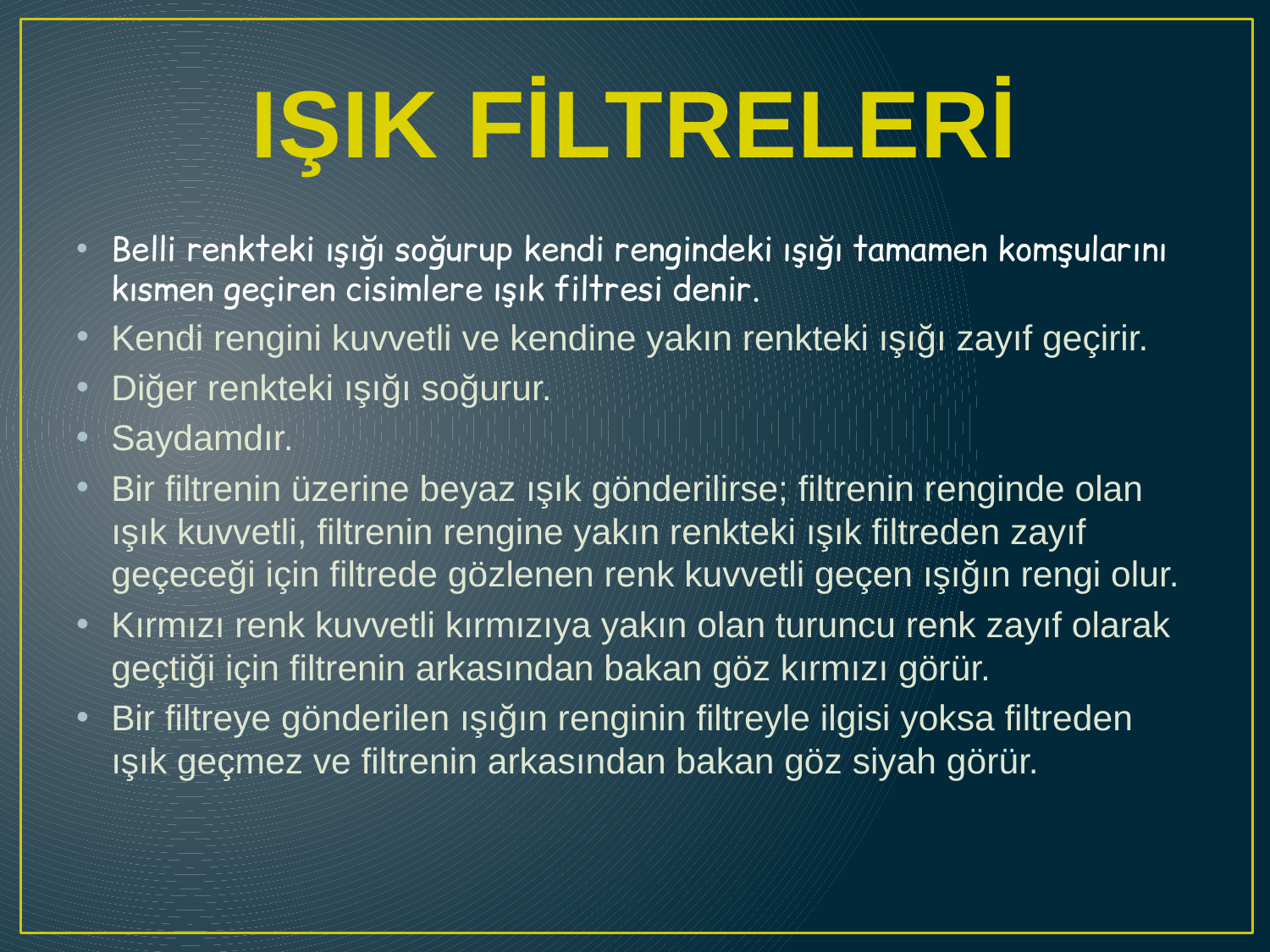

IŞIK FİLTRELERİ
Belli renkteki ışığı soğurup kendi rengindeki ışığı tamamen komşularını kısmen geçiren cisimlere ışık filtresi denir.
Kendi rengini kuvvetli ve kendine yakın renkteki ışığı zayıf geçirir.
Diğer renkteki ışığı soğurur.
Saydamdır.
Bir filtrenin üzerine beyaz ışık gönderilirse; filtrenin renginde olan ışık kuvvetli, filtrenin rengine yakın renkteki ışık filtreden zayıf geçeceği için filtrede gözlenen renk kuvvetli geçen ışığın rengi olur.
Kırmızı renk kuvvetli kırmızıya yakın olan turuncu renk zayıf olarak geçtiği için filtrenin arkasından bakan göz kırmızı görür.
Bir filtreye gönderilen ışığın renginin filtreyle ilgisi yoksa filtreden ışık geçmez ve filtrenin arkasından bakan göz siyah görür.